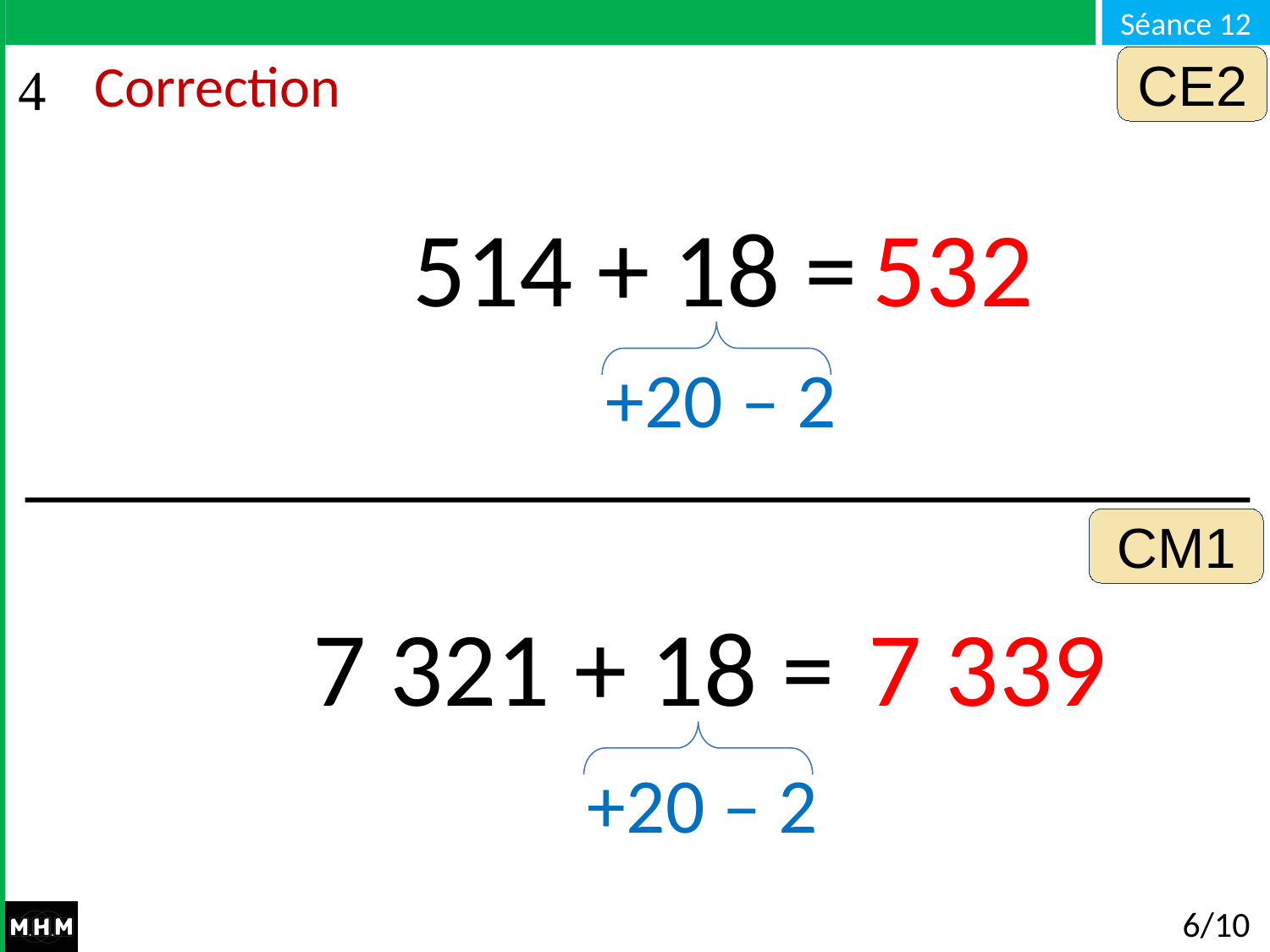

CE2
# Correction
514 + 18 =
532

+20 – 2

CM1
7 321 + 18 =
7 339

+20 – 2
6/10